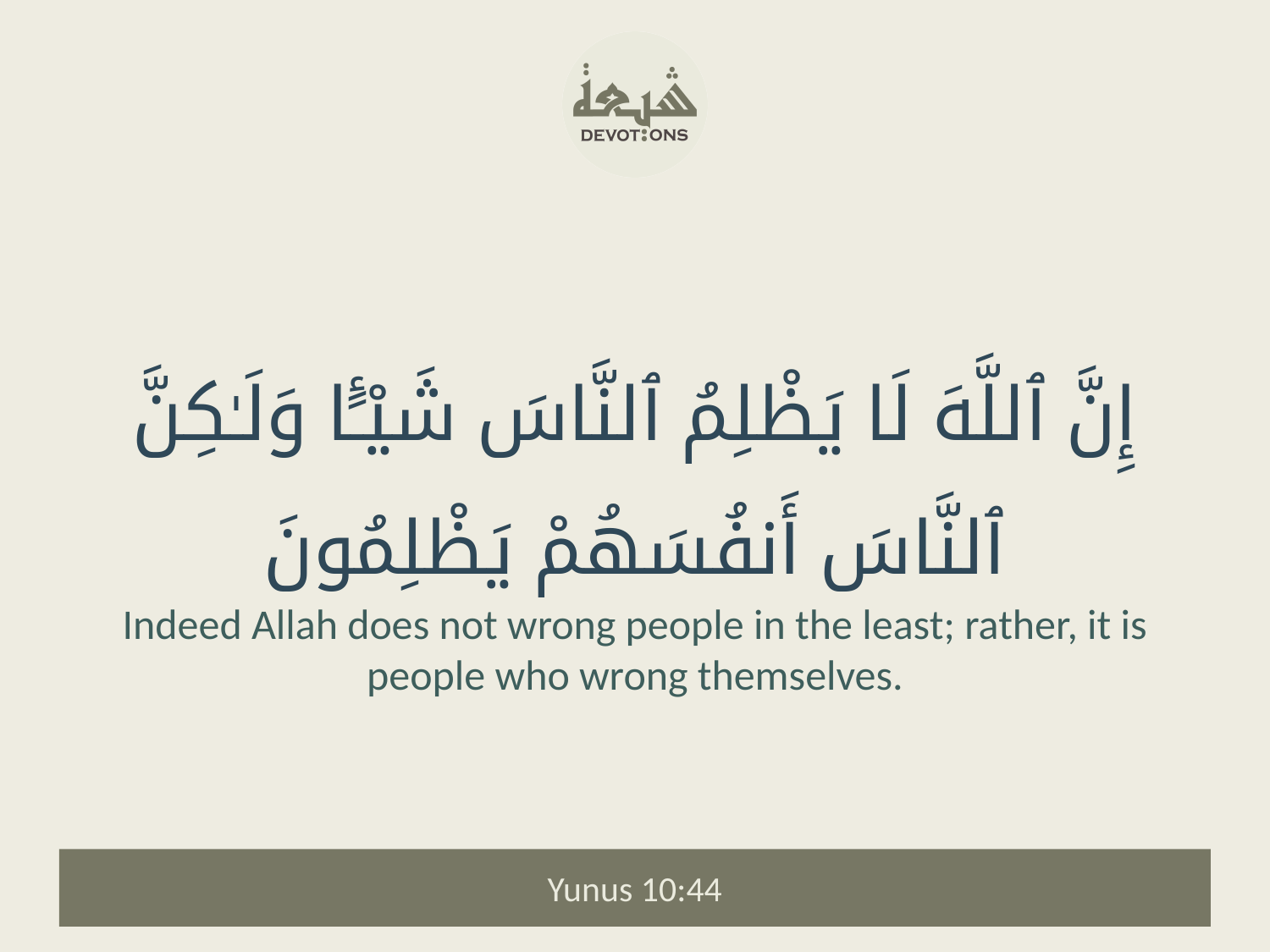

إِنَّ ٱللَّهَ لَا يَظْلِمُ ٱلنَّاسَ شَيْـًٔا وَلَـٰكِنَّ ٱلنَّاسَ أَنفُسَهُمْ يَظْلِمُونَ
Indeed Allah does not wrong people in the least; rather, it is people who wrong themselves.
Yunus 10:44